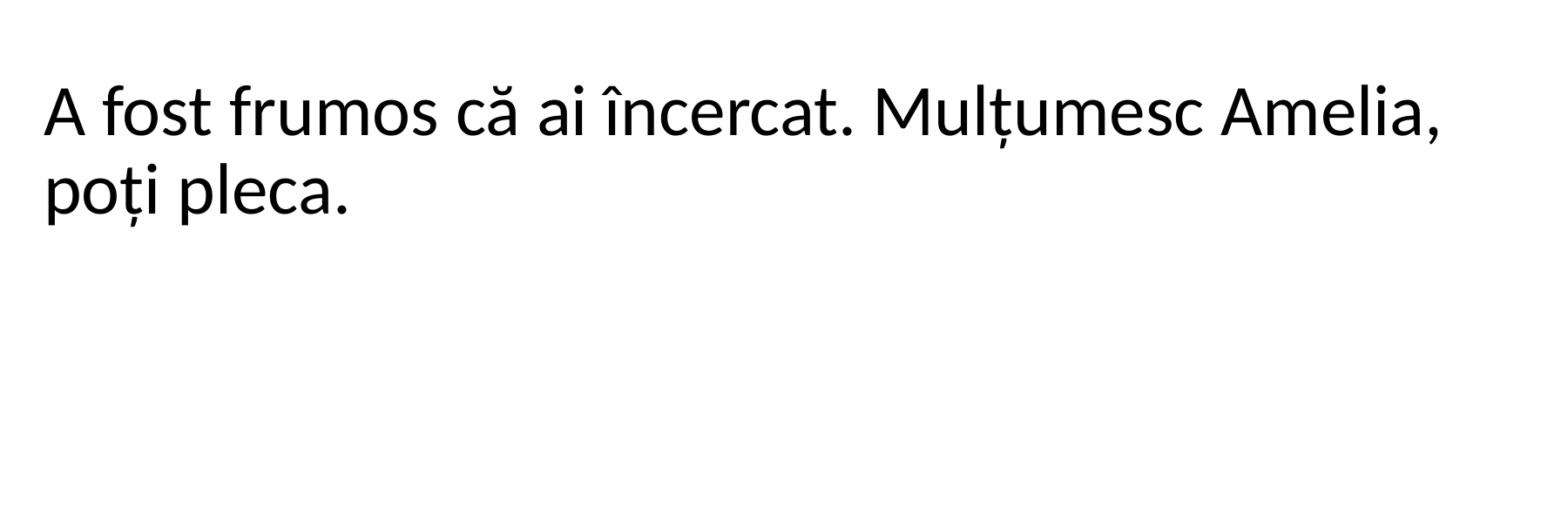

A fost frumos că ai încercat. Mulțumesc Amelia, poți pleca.